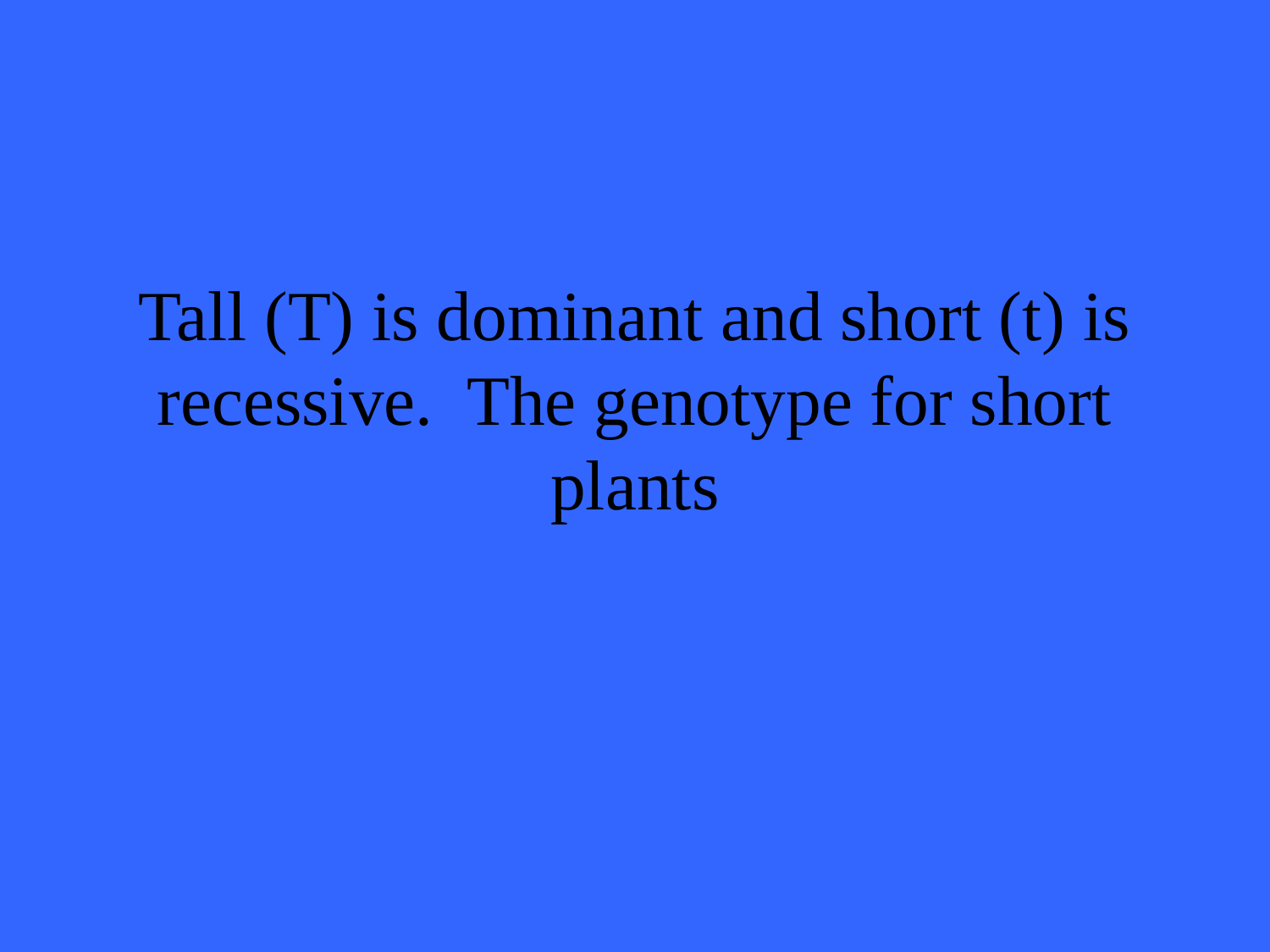

# Tall (T) is dominant and short (t) is recessive.  The genotype for short plants